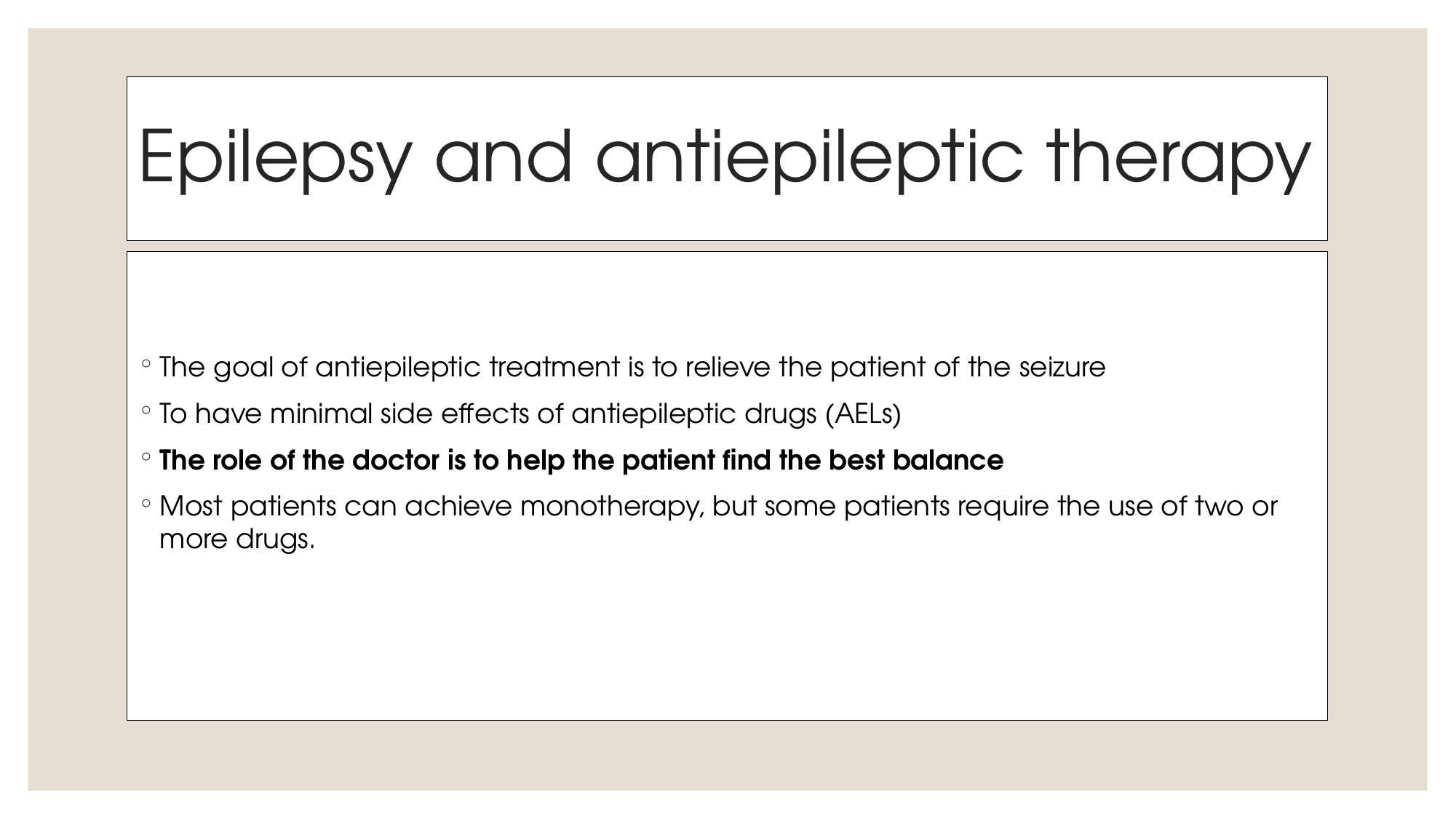

# Epilepsy and antiepileptic therapy

The goal of antiepileptic treatment is to relieve the patient of the seizure
To have minimal side effects of antiepileptic drugs (AELs)
The role of the doctor is to help the patient find the best balance
Most patients can achieve monotherapy, but some patients require the use of two or more drugs.